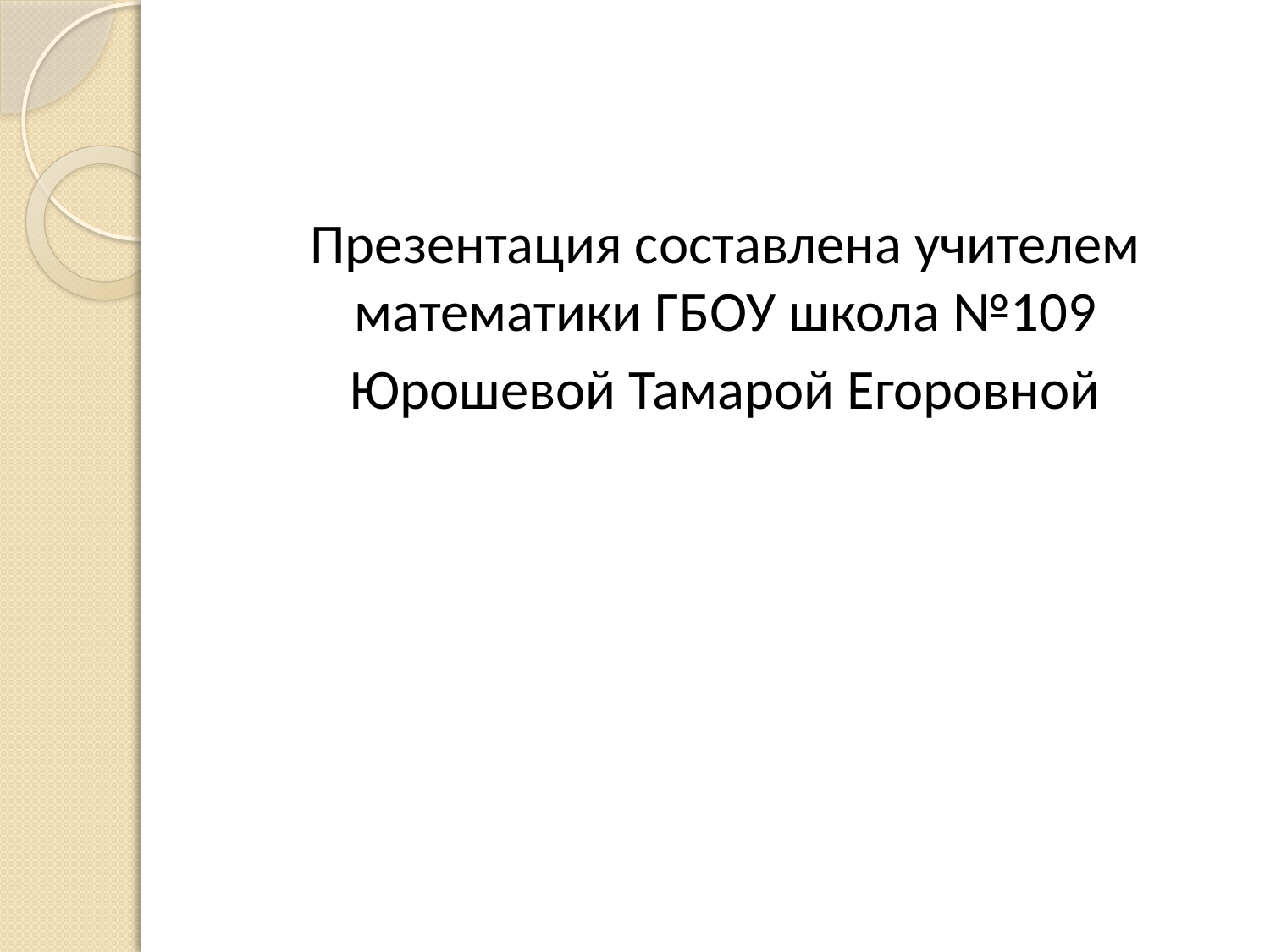

#
Презентация составлена учителем математики ГБОУ школа №109
Юрошевой Тамарой Егоровной